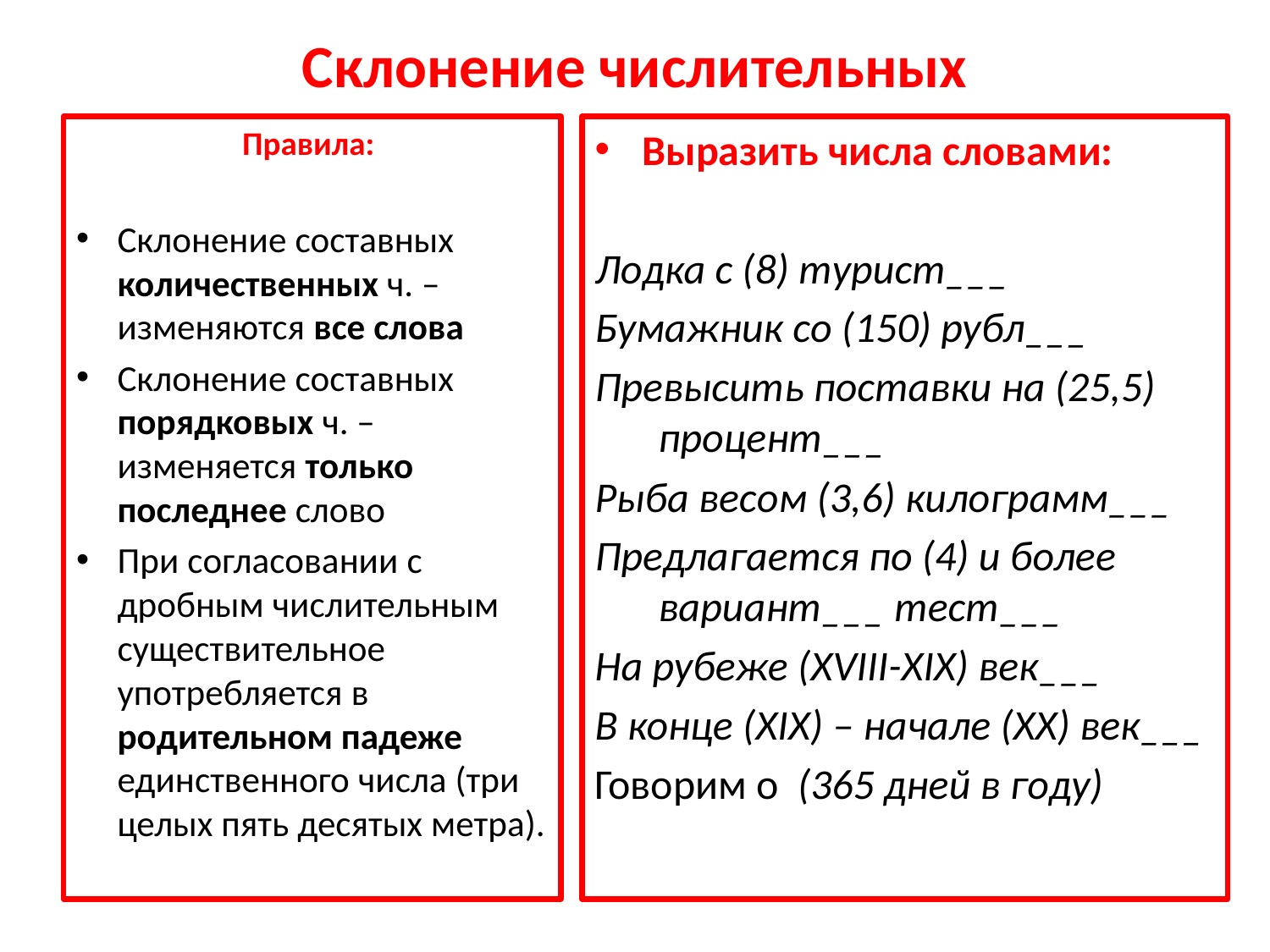

# Склонение числительных
Правила:

Склонение составных количественных ч. – изменяются все слова
Склонение составных порядковых ч. – изменяется только последнее слово
При согласовании с дробным числительным существительное употребляется в родительном падеже единственного числа (три целых пять десятых метра).

Выразить числа словами:

Лодка с (8) турист___
Бумажник со (150) рубл___
Превысить поставки на (25,5) процент___
Рыба весом (3,6) килограмм___
Предлагается по (4) и более вариант___ тест___
На рубеже (XVIII-XIX) век___
В конце (XIX) – начале (ХХ) век___
Говорим о  (365 дней в году)